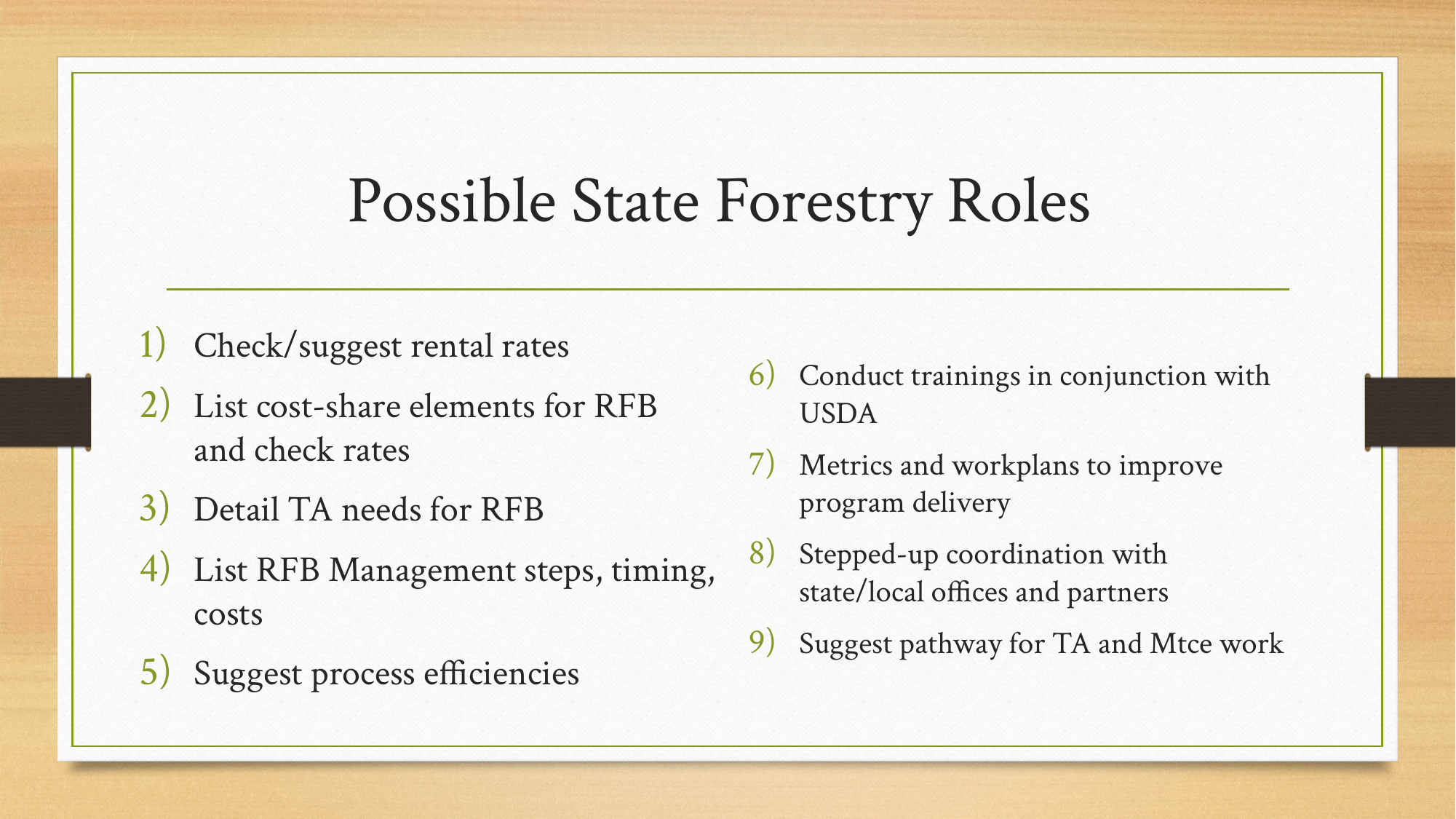

# Possible State Forestry Roles
Check/suggest rental rates
List cost-share elements for RFB and check rates
Detail TA needs for RFB
List RFB Management steps, timing, costs
Suggest process efficiencies
Conduct trainings in conjunction with USDA
Metrics and workplans to improve program delivery
Stepped-up coordination with state/local offices and partners
Suggest pathway for TA and Mtce work